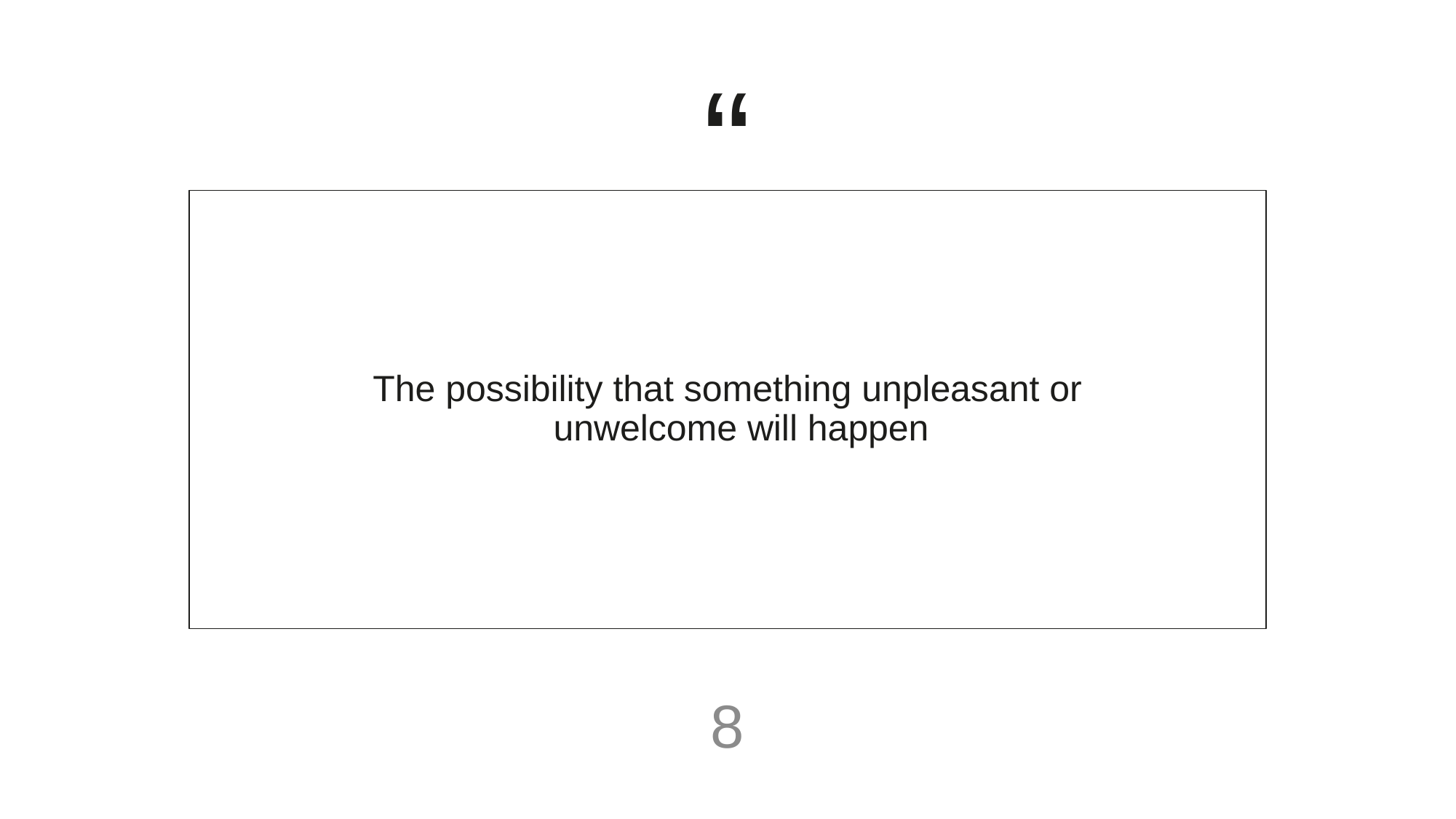

The possibility that something unpleasant or unwelcome will happen
8